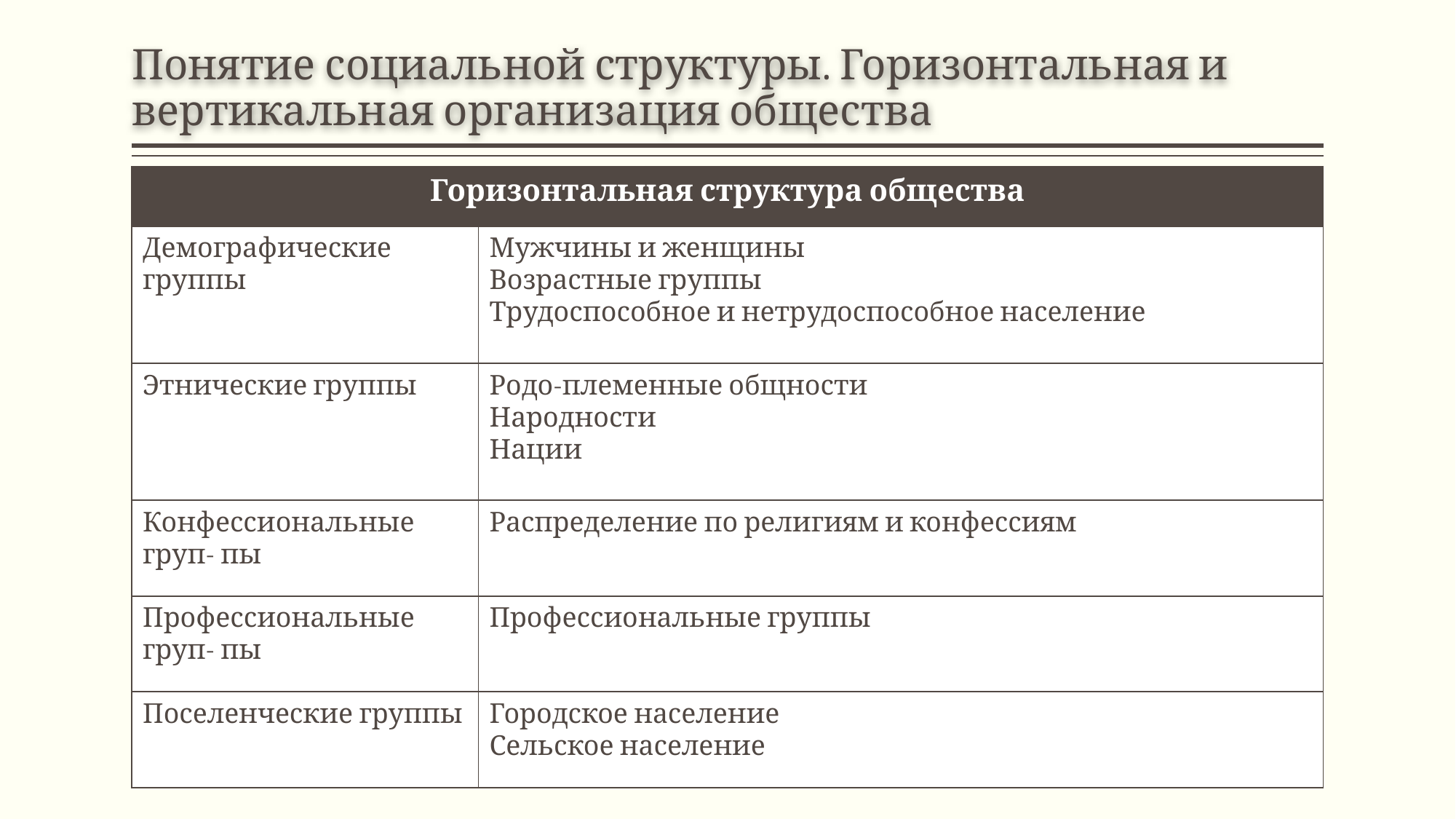

# Понятие социальной структуры. Горизонтальная и вертикальная организация общества
| Горизонтальная структура общества |  |
| --- | --- |
| Демографические группы | Мужчины и женщины Возрастные группы Трудоспособное и нетрудоспособное население |
| Этнические группы | Родо-племенные общности Народности Нации |
| Конфессиональные груп- пы | Распределение по религиям и конфессиям |
| Профессиональные груп- пы | Профессиональные группы |
| Поселенческие группы | Городское население Сельское население |